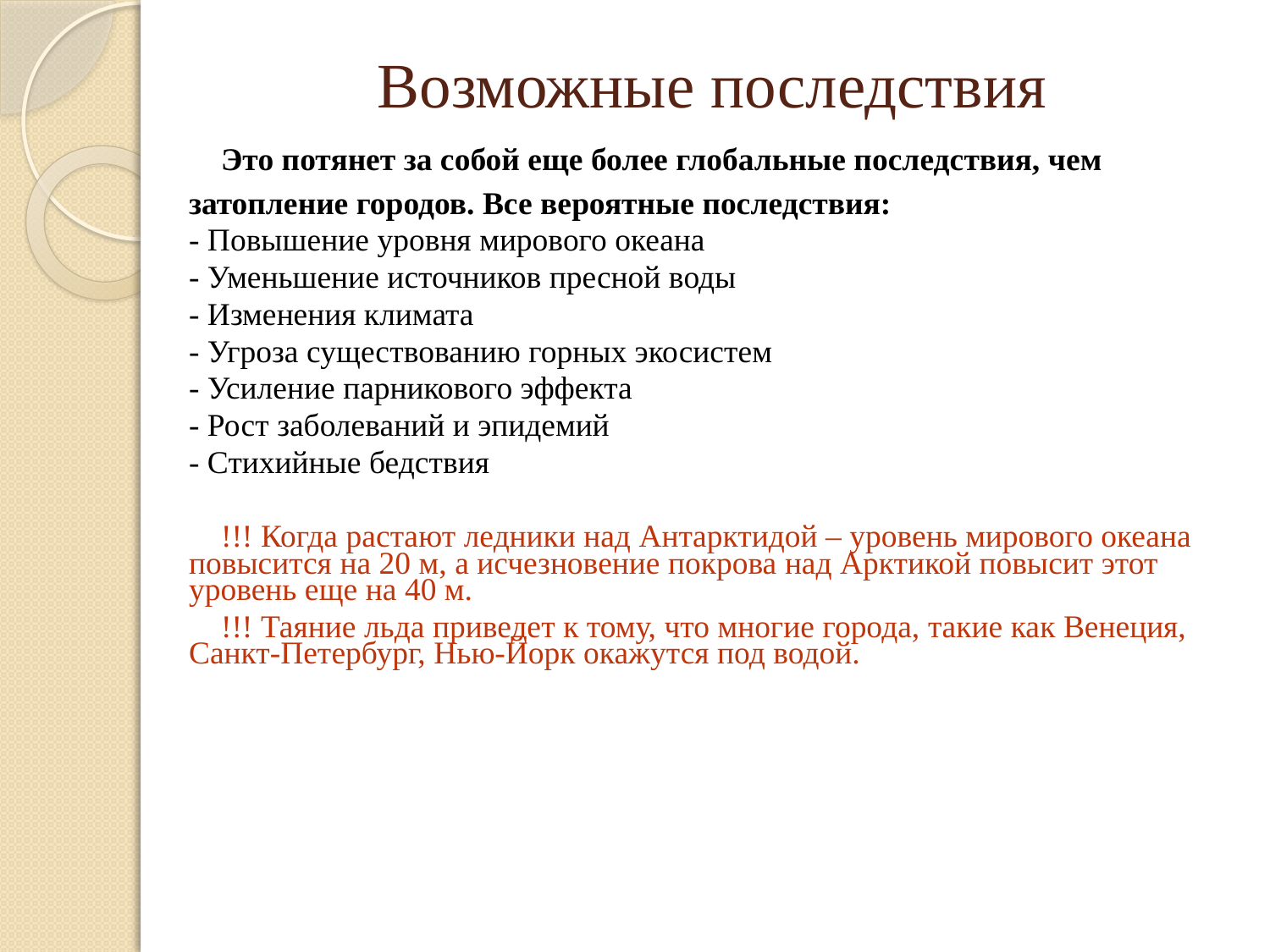

# Возможные последствия
    Это потянет за собой еще более глобальные последствия, чем затопление городов. Все вероятные последствия:
- Повышение уровня мирового океана
- Уменьшение источников пресной воды
- Изменения климата
- Угроза существованию горных экосистем
- Усиление парникового эффекта
- Рост заболеваний и эпидемий
- Стихийные бедствия

    !!! Когда растают ледники над Антарктидой – уровень мирового океана повысится на 20 м, а исчезновение покрова над Арктикой повысит этот уровень еще на 40 м.
    !!! Таяние льда приведет к тому, что многие города, такие как Венеция, Санкт-Петербург, Нью-Йорк окажутся под водой.